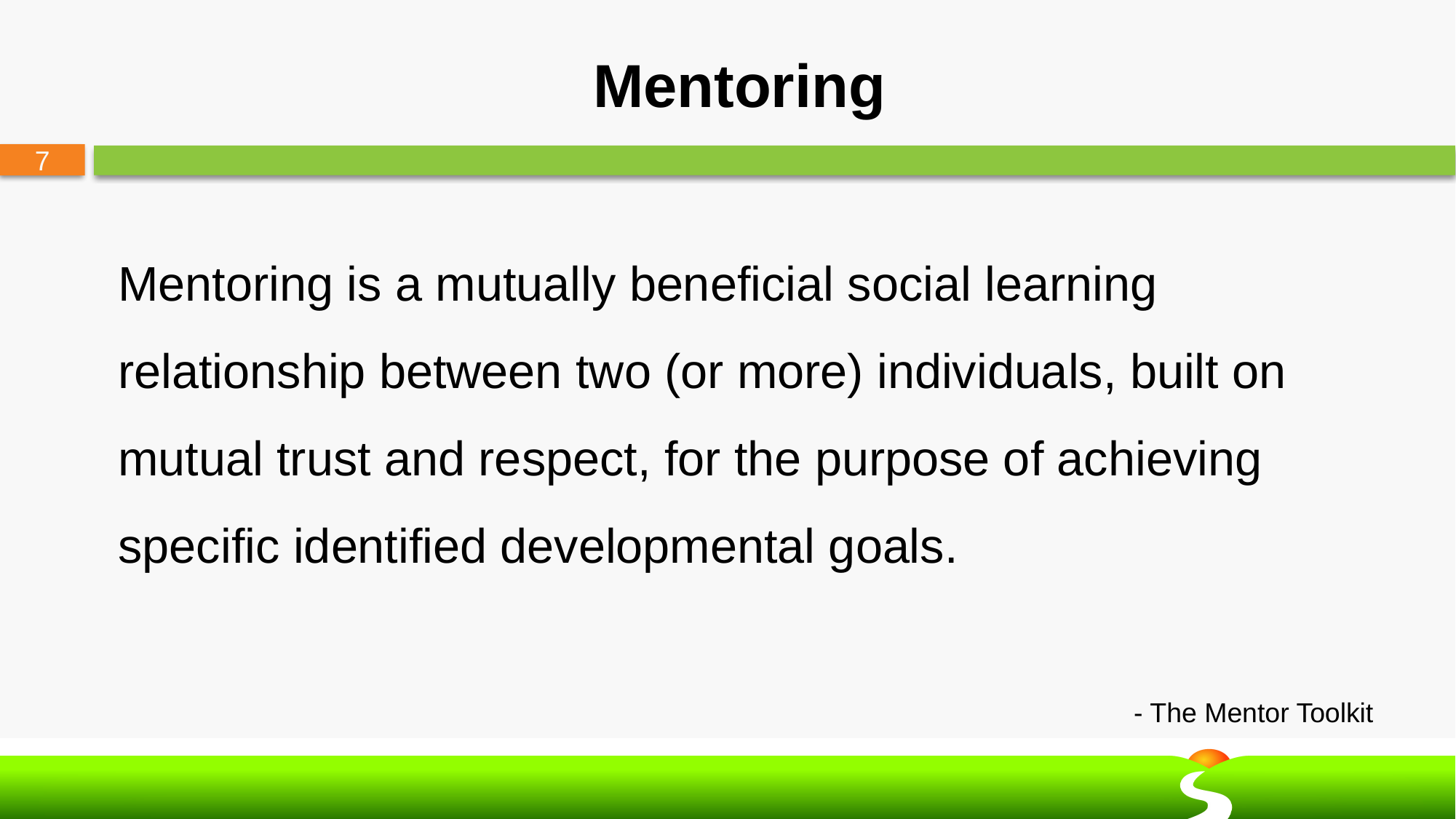

Mentoring
Mentoring is a mutually beneficial social learning relationship between two (or more) individuals, built on mutual trust and respect, for the purpose of achieving specific identified developmental goals.
- The Mentor Toolkit